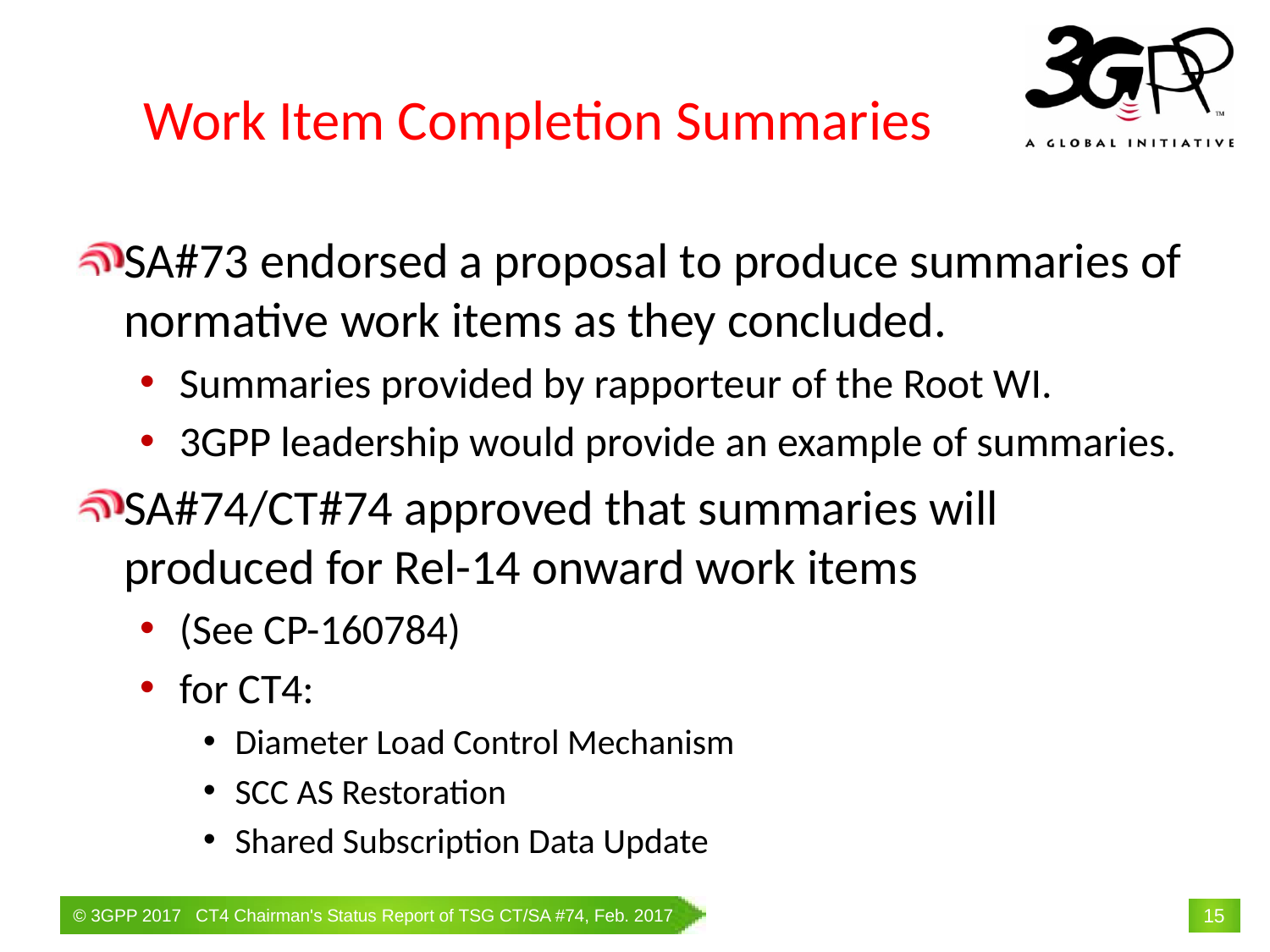

# Work Item Completion Summaries
SA#73 endorsed a proposal to produce summaries of normative work items as they concluded.
Summaries provided by rapporteur of the Root WI.
3GPP leadership would provide an example of summaries.
SA#74/CT#74 approved that summaries will produced for Rel-14 onward work items
(See CP-160784)
for CT4:
Diameter Load Control Mechanism
SCC AS Restoration
Shared Subscription Data Update